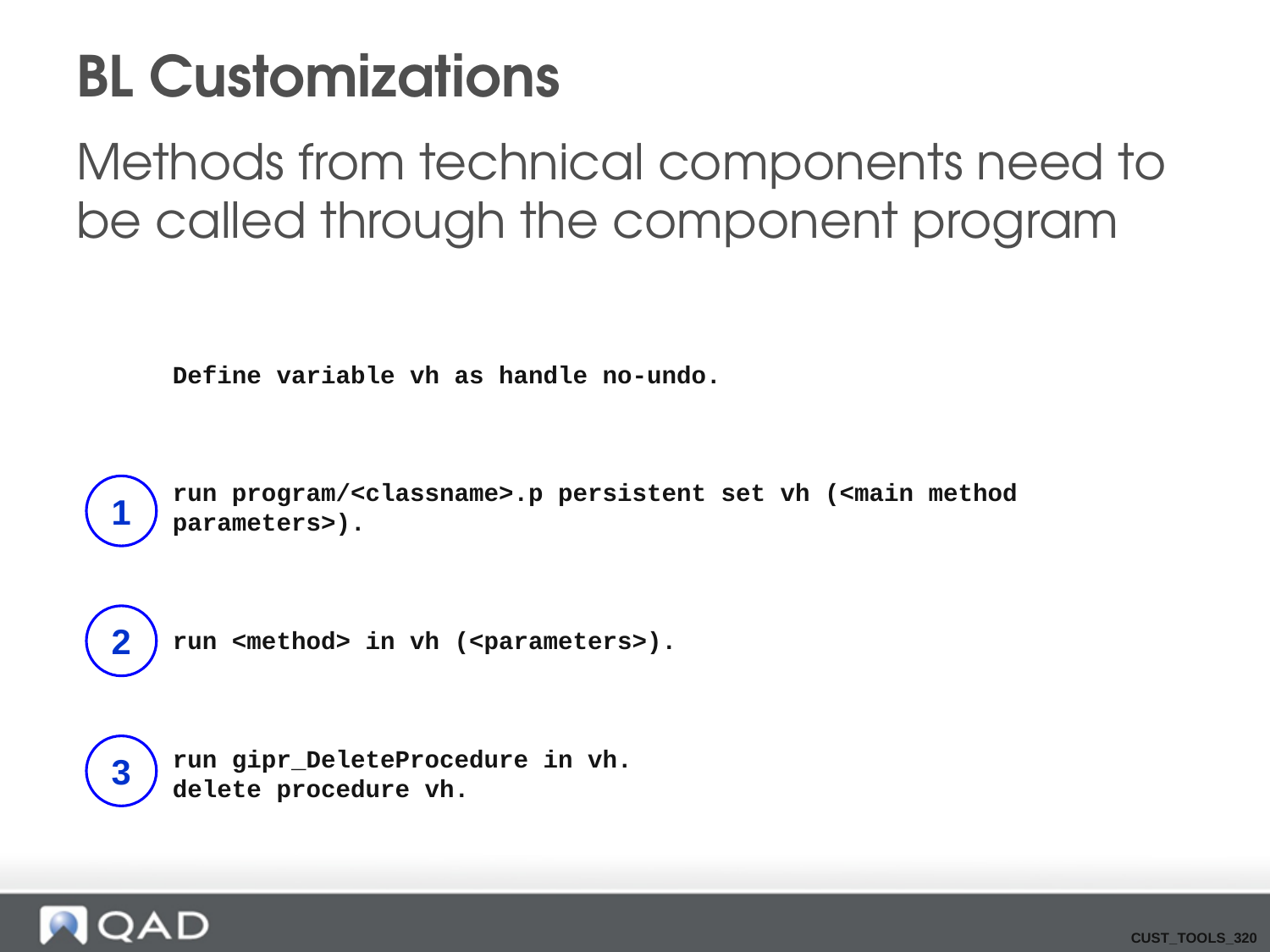

# BL Customizations
Methods from technical components need to be called through the component program
Define variable vh as handle no-undo.

run program/<classname>.p persistent set vh (<main method parameters>).

run <method> in vh (<parameters>).

run gipr_DeleteProcedure in vh.
delete procedure vh.
1
2
3
CUST_TOOLS_320